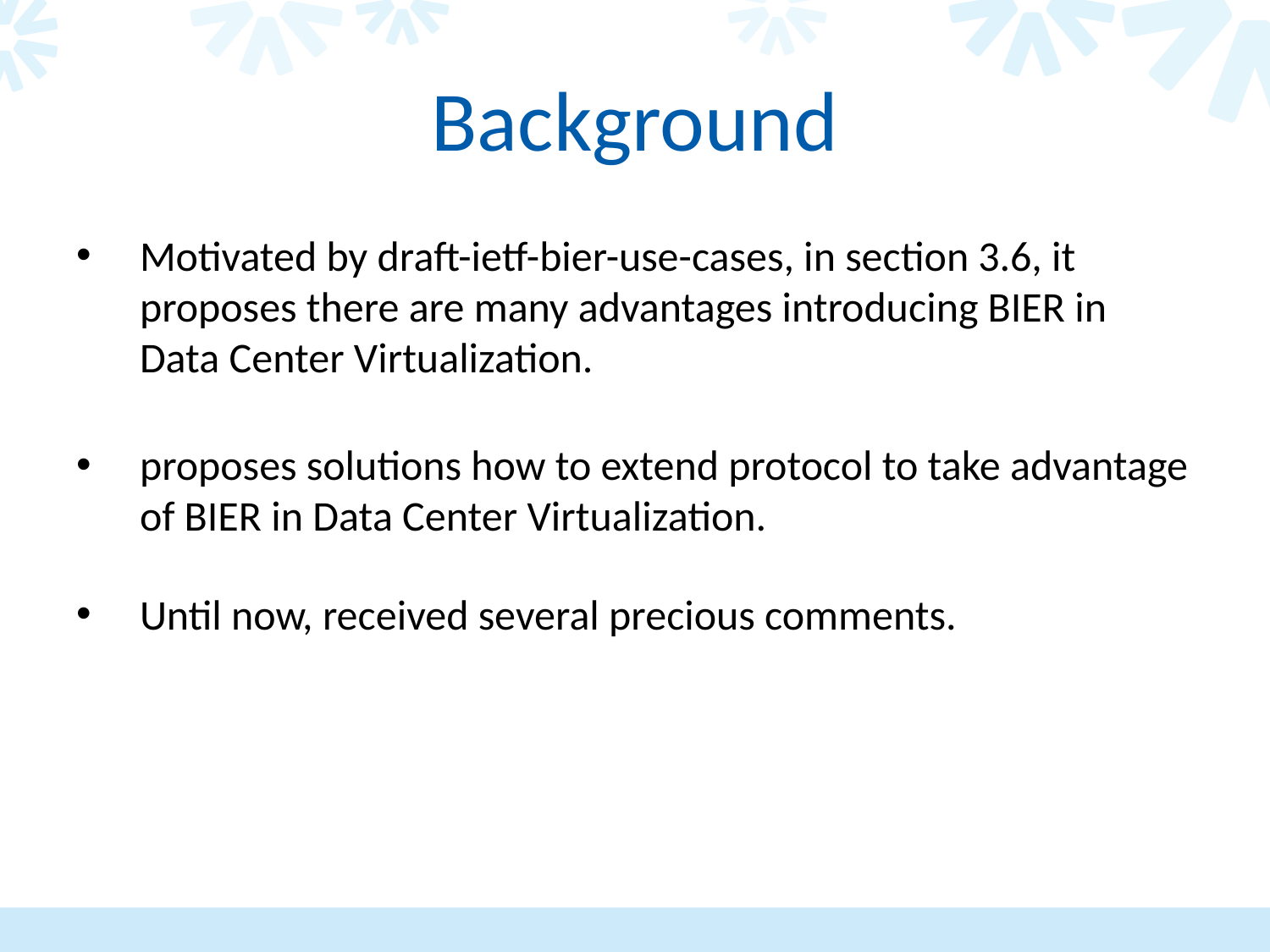

# Background
Motivated by draft-ietf-bier-use-cases, in section 3.6, it  proposes there are many advantages introducing BIER in Data Center Virtualization.

proposes solutions how to extend protocol to take advantage of BIER in Data Center Virtualization.

Until now, received several precious comments.